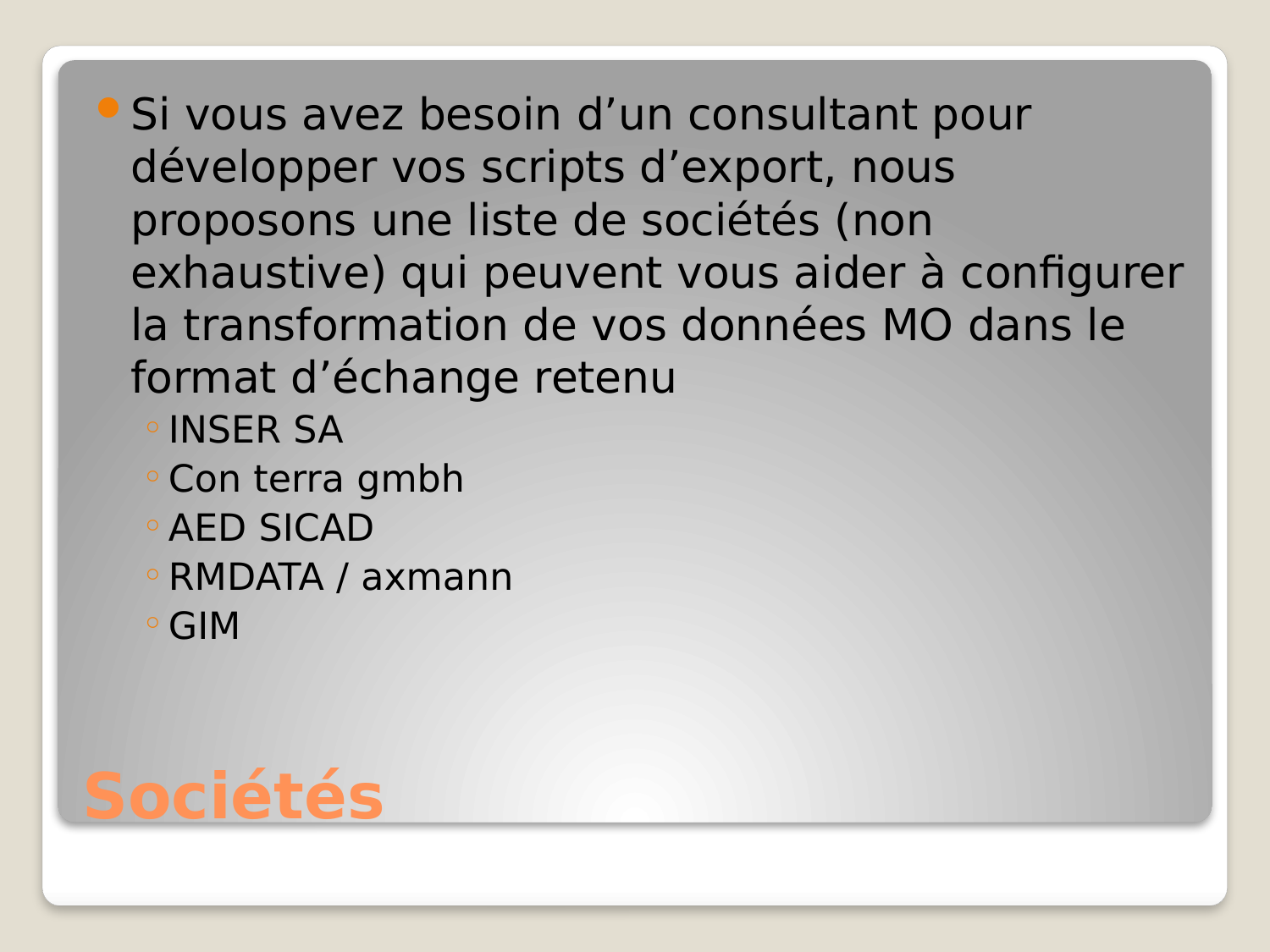

Si vous avez besoin d’un consultant pour développer vos scripts d’export, nous proposons une liste de sociétés (non exhaustive) qui peuvent vous aider à configurer la transformation de vos données MO dans le format d’échange retenu
INSER SA
Con terra gmbh
AED SICAD
RMDATA / axmann
GIM

# Sociétés